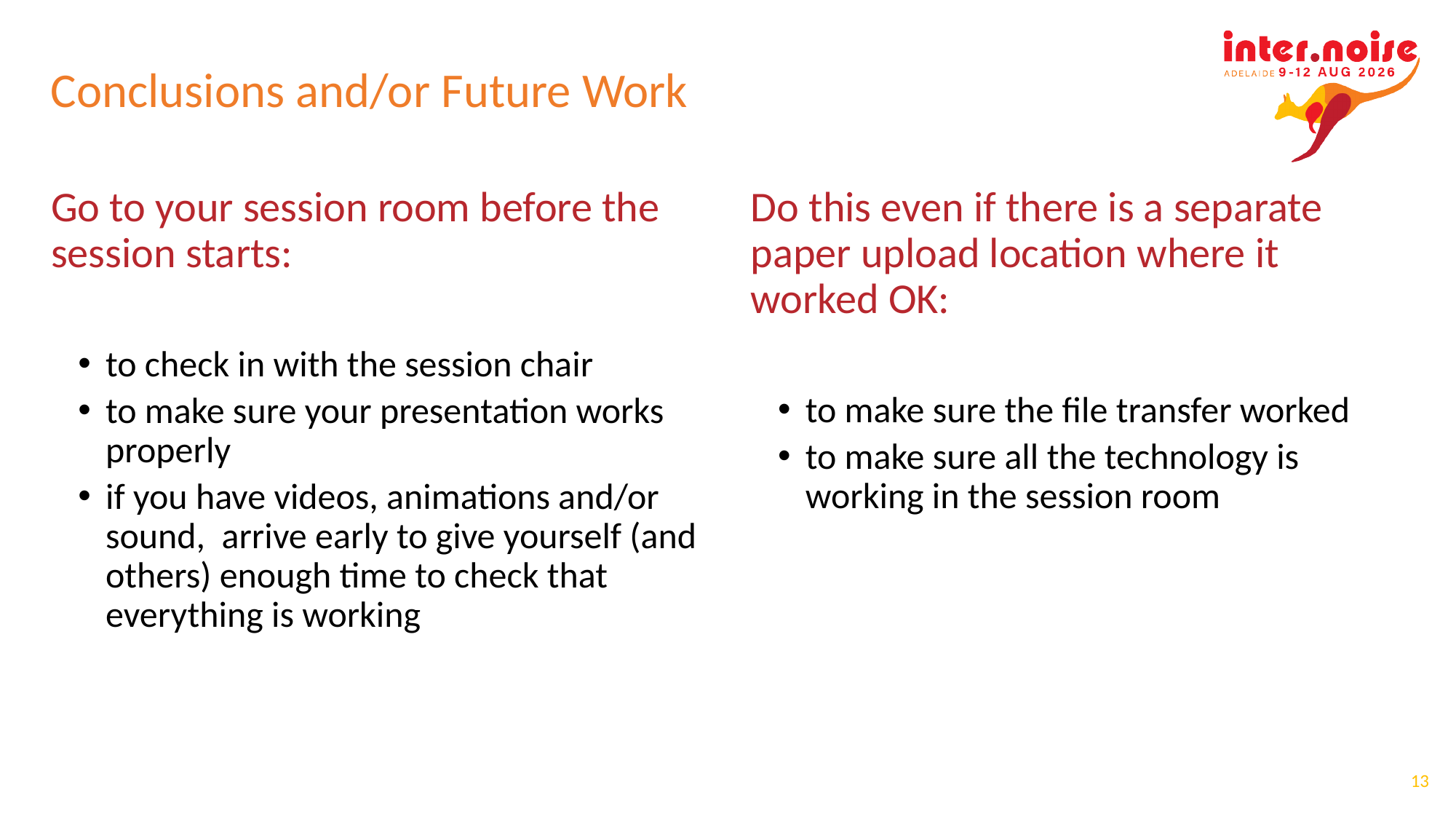

# Conclusions and/or Future Work
Go to your session room before the session starts:

to check in with the session chair
to make sure your presentation works properly
if you have videos, animations and/or sound,  arrive early to give yourself (and others) enough time to check that everything is working
Do this even if there is a separate paper upload location where it worked OK:

to make sure the file transfer worked
to make sure all the technology is working in the session room